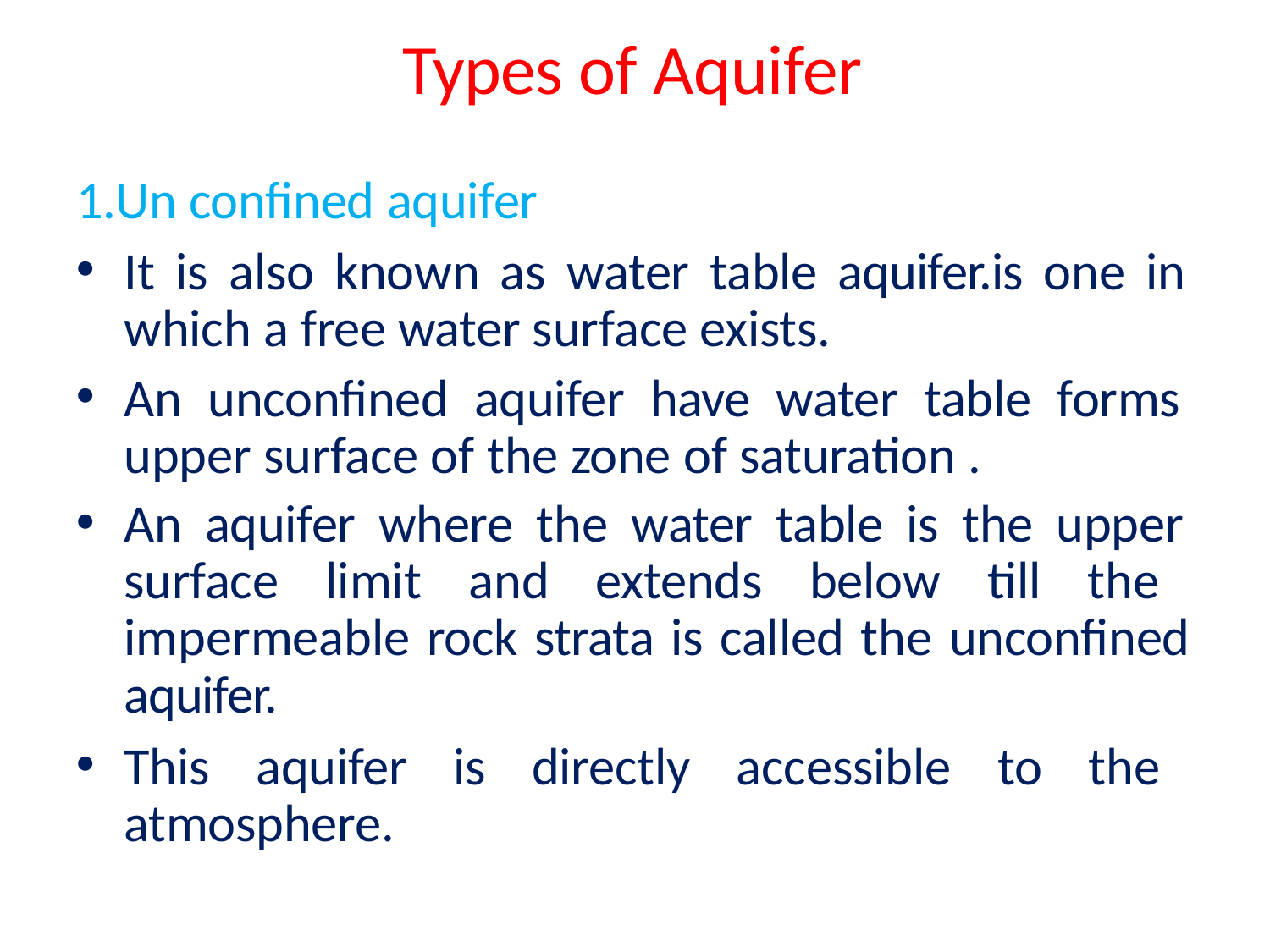

# Types of Aquifer
1.Un confined aquifer
It is also known as water table aquifer.is one in  which a free water surface exists.
An unconfined aquifer have water table forms  upper surface of the zone of saturation .
An aquifer where the water table is the upper  surface limit and extends below till the  impermeable rock strata is called the unconfined  aquifer.
This aquifer is directly accessible to the  atmosphere.